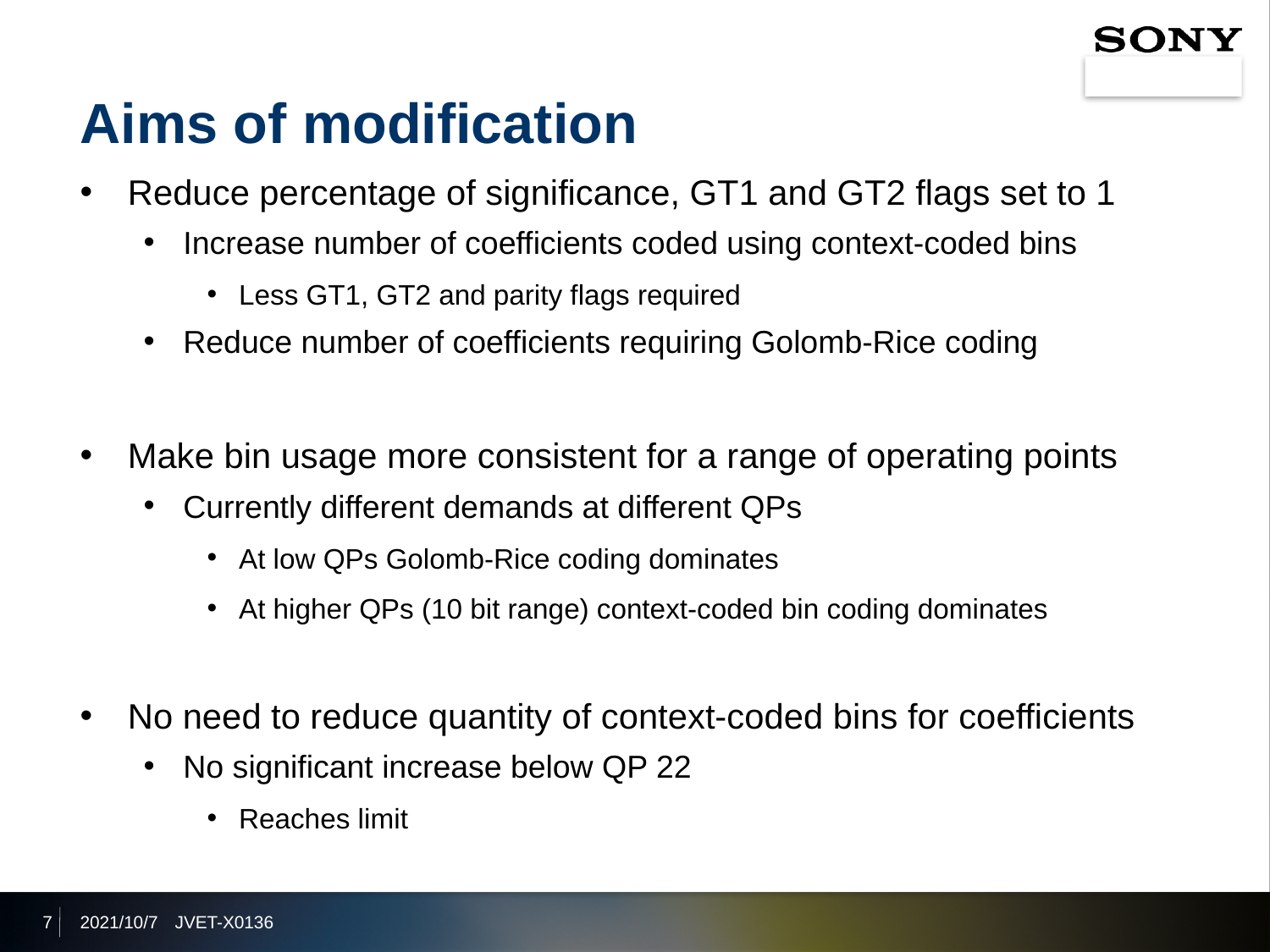

# Aims of modification
Reduce percentage of significance, GT1 and GT2 flags set to 1
Increase number of coefficients coded using context-coded bins
Less GT1, GT2 and parity flags required
Reduce number of coefficients requiring Golomb-Rice coding

Make bin usage more consistent for a range of operating points
Currently different demands at different QPs
At low QPs Golomb-Rice coding dominates
At higher QPs (10 bit range) context-coded bin coding dominates

No need to reduce quantity of context-coded bins for coefficients
No significant increase below QP 22
Reaches limit

7
2021/10/7
JVET-X0136